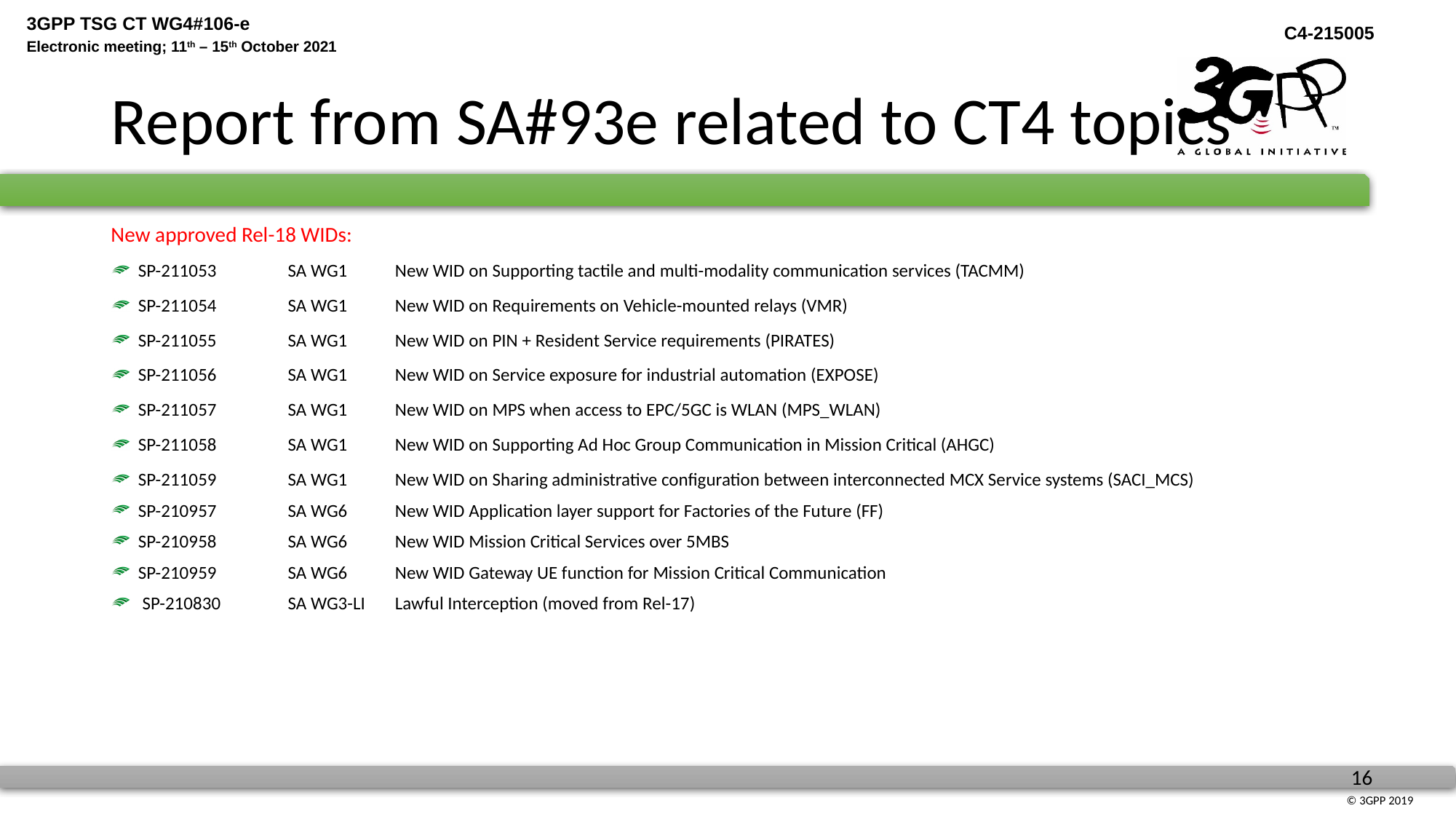

# Report from SA#93e related to CT4 topics
New approved Rel-18 WIDs:
SP-211053	SA WG1	New WID on Supporting tactile and multi-modality communication services (TACMM)
SP-211054	SA WG1	New WID on Requirements on Vehicle-mounted relays (VMR)
SP-211055	SA WG1	New WID on PIN + Resident Service requirements (PIRATES)
SP-211056	SA WG1	New WID on Service exposure for industrial automation (EXPOSE)
SP-211057 	SA WG1	New WID on MPS when access to EPC/5GC is WLAN (MPS_WLAN)
SP-211058	SA WG1	New WID on Supporting Ad Hoc Group Communication in Mission Critical (AHGC)
SP-211059	SA WG1	New WID on Sharing administrative configuration between interconnected MCX Service systems (SACI_MCS)
SP-210957	SA WG6	New WID Application layer support for Factories of the Future (FF)
SP-210958	SA WG6	New WID Mission Critical Services over 5MBS
SP-210959	SA WG6	New WID Gateway UE function for Mission Critical Communication
 SP-210830	SA WG3-LI	Lawful Interception (moved from Rel-17)